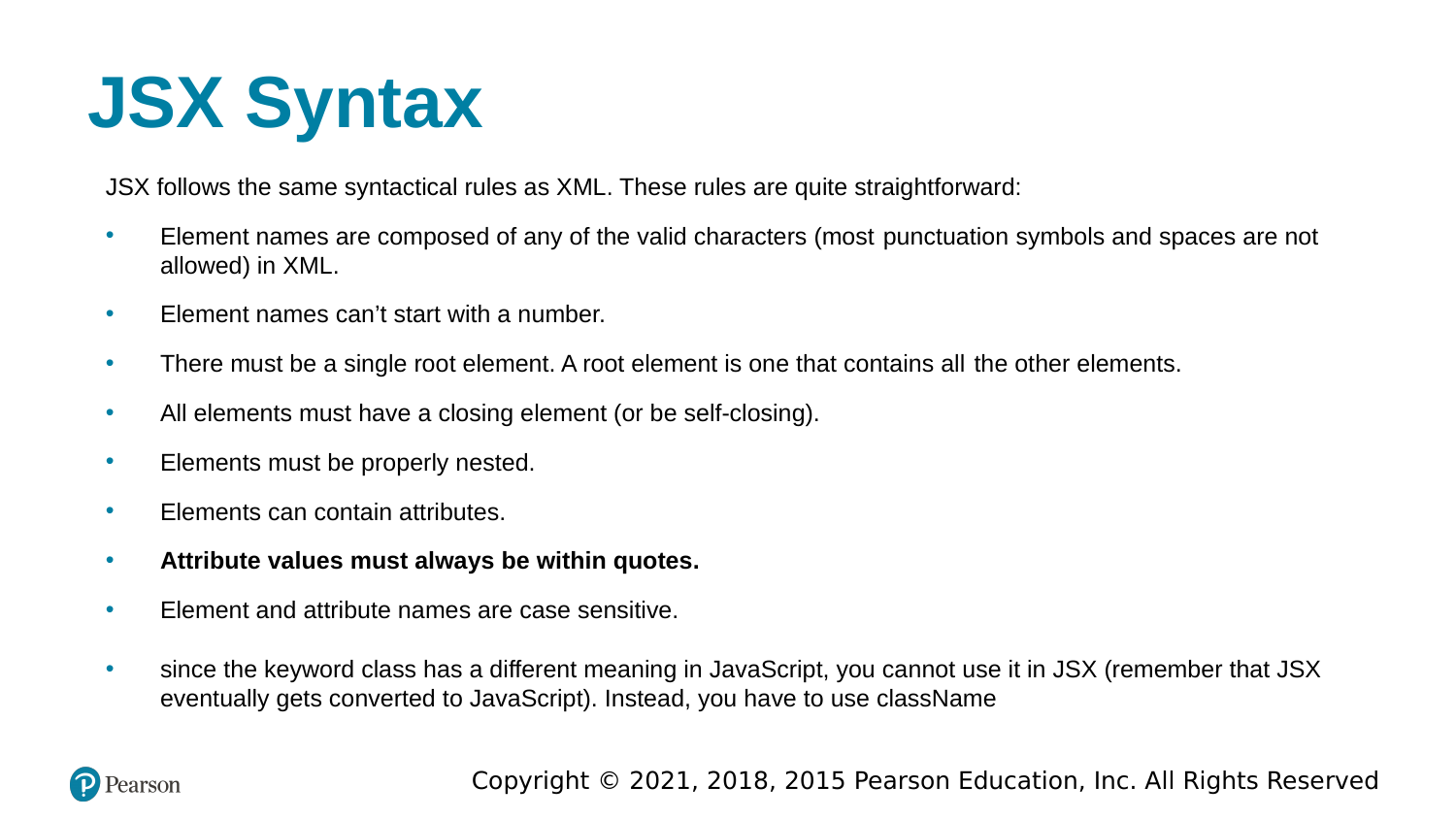

# JSX Syntax
JSX follows the same syntactical rules as XML. These rules are quite straightforward:
Element names are composed of any of the valid characters (most punctuation symbols and spaces are not allowed) in XML.
Element names can’t start with a number.
There must be a single root element. A root element is one that contains all the other elements.
All elements must have a closing element (or be self-closing).
Elements must be properly nested.
Elements can contain attributes.
Attribute values must always be within quotes.
Element and attribute names are case sensitive.
since the keyword class has a different meaning in JavaScript, you cannot use it in JSX (remember that JSX eventually gets converted to JavaScript). Instead, you have to use className